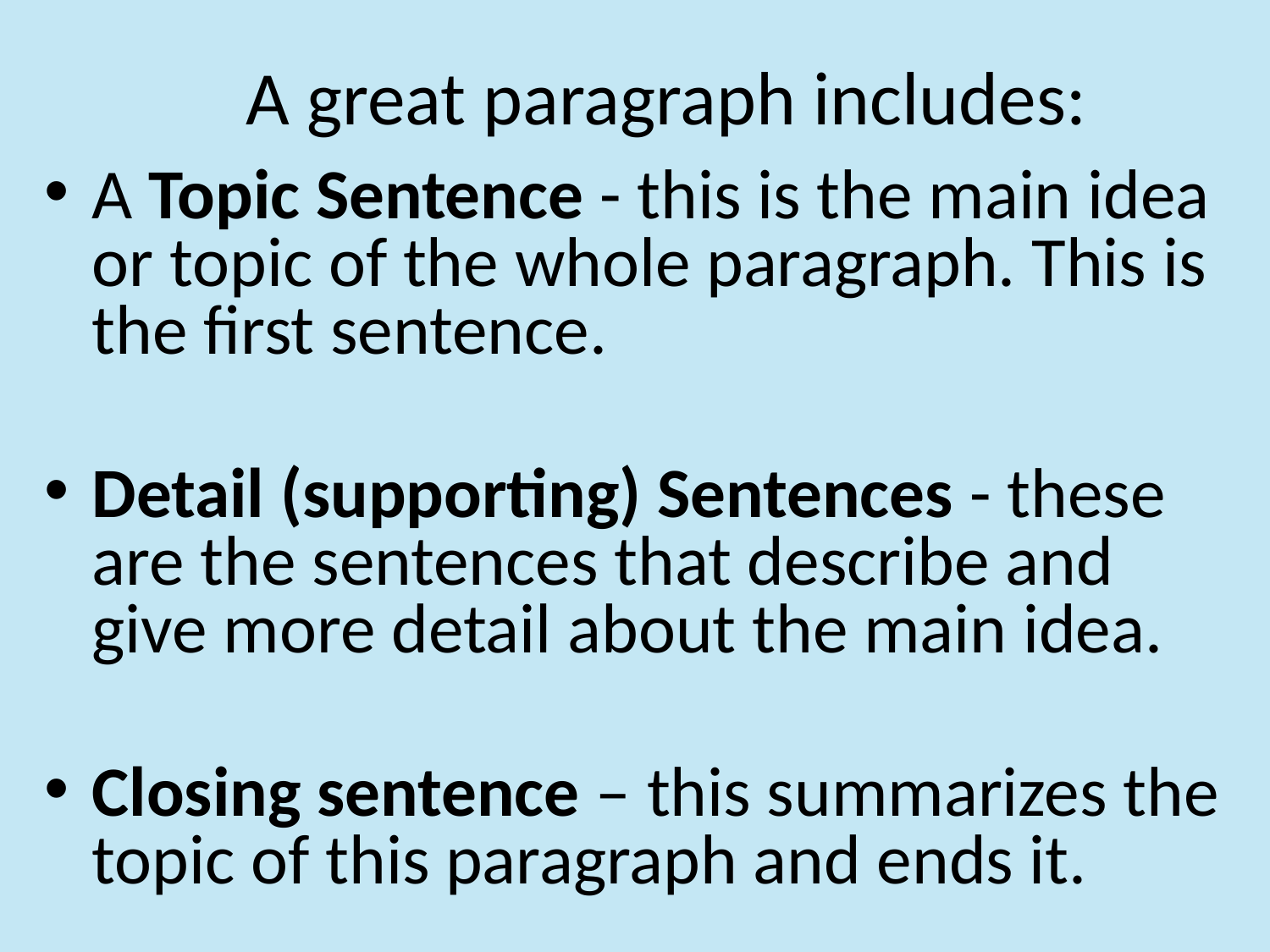

# A great paragraph includes:
A Topic Sentence - this is the main idea or topic of the whole paragraph. This is the first sentence.

Detail (supporting) Sentences - these are the sentences that describe and give more detail about the main idea.

Closing sentence – this summarizes the topic of this paragraph and ends it.